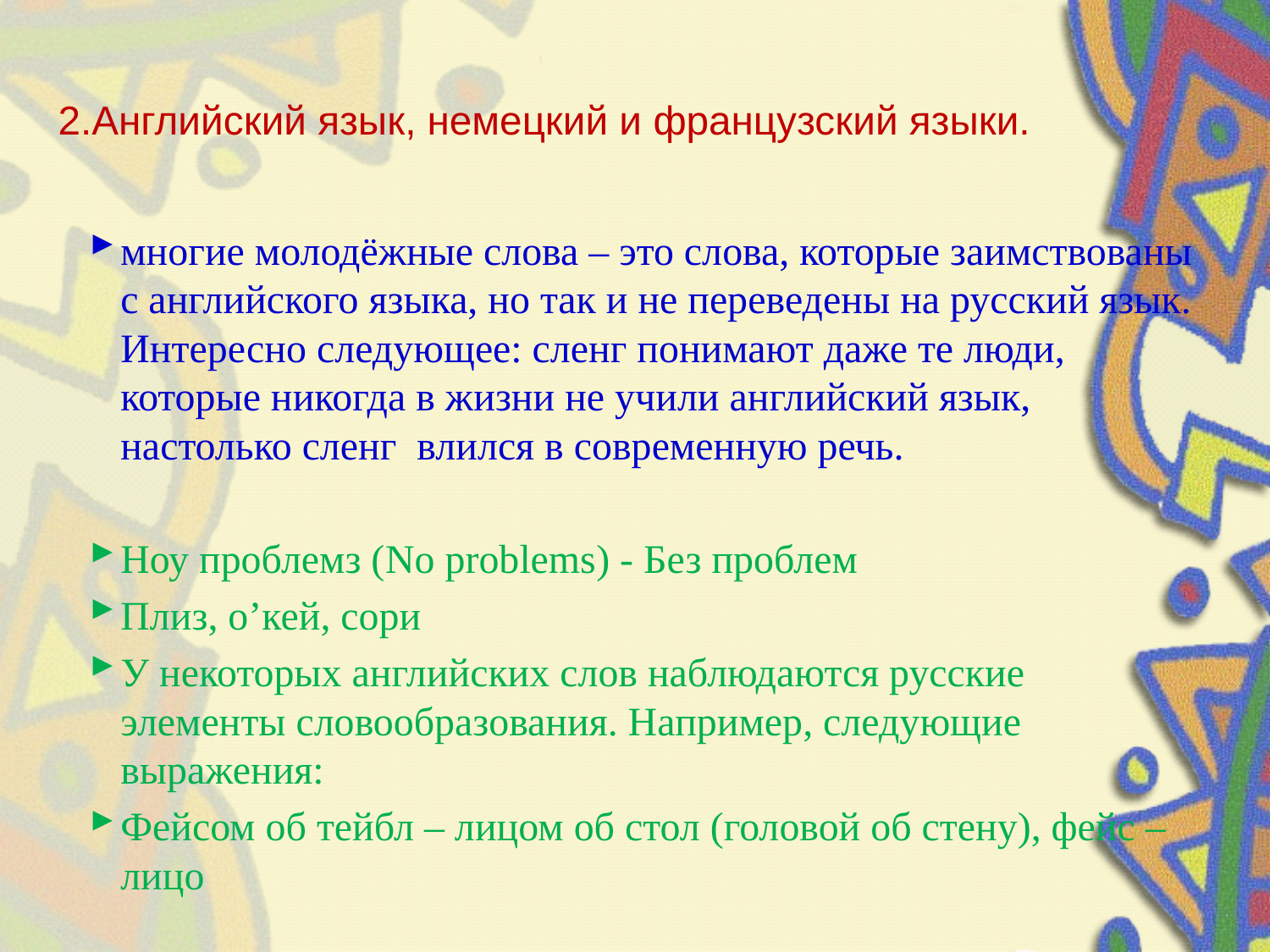

# 2.Английский язык, немецкий и французский языки.
многие молодёжные слова – это слова, которые заимствованы с английского языка, но так и не переведены на русский язык. Интересно следующее: сленг понимают даже те люди, которые никогда в жизни не учили английский язык, настолько сленг  влился в современную речь.

Ноу проблемз (No problems) - Без проблем
Плиз, о’кей, сори
У некоторых английских слов наблюдаются русские элементы словообразования. Например, следующие выражения:
Фейсом об тейбл – лицом об стол (головой об стену), фейс – лицо